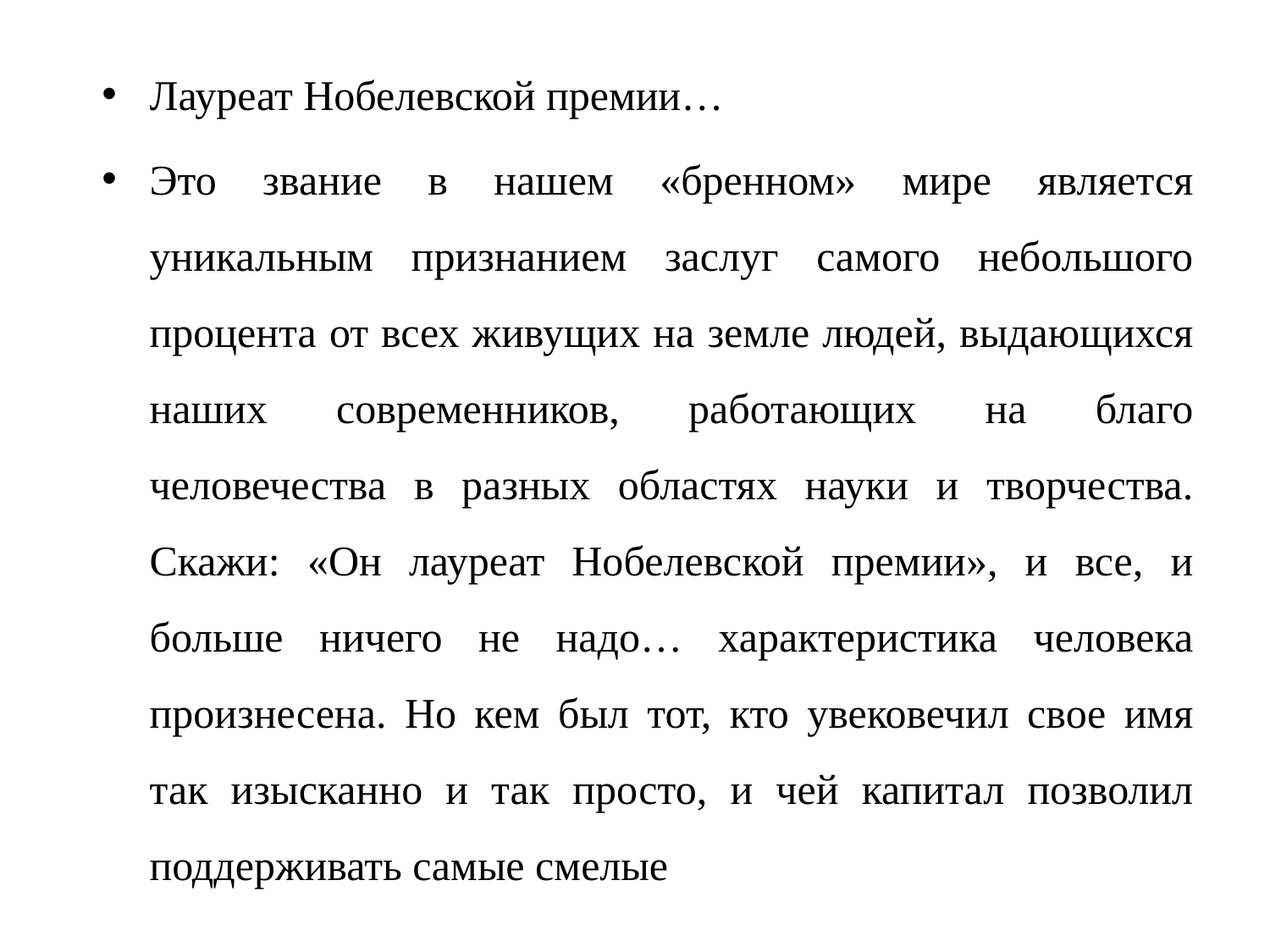

Лауреат Нобелевской премии…
Это звание в нашем «бренном» мире является уникальным признанием заслуг самого небольшого процента от всех живущих на земле людей, выдающихся наших современников, работающих на благо человечества в разных областях науки и творчества. Скажи: «Он лауреат Нобелевской премии», и все, и больше ничего не надо… характеристика человека произнесена. Но кем был тот, кто увековечил свое имя так изысканно и так просто, и чей капитал позволил поддерживать самые смелые